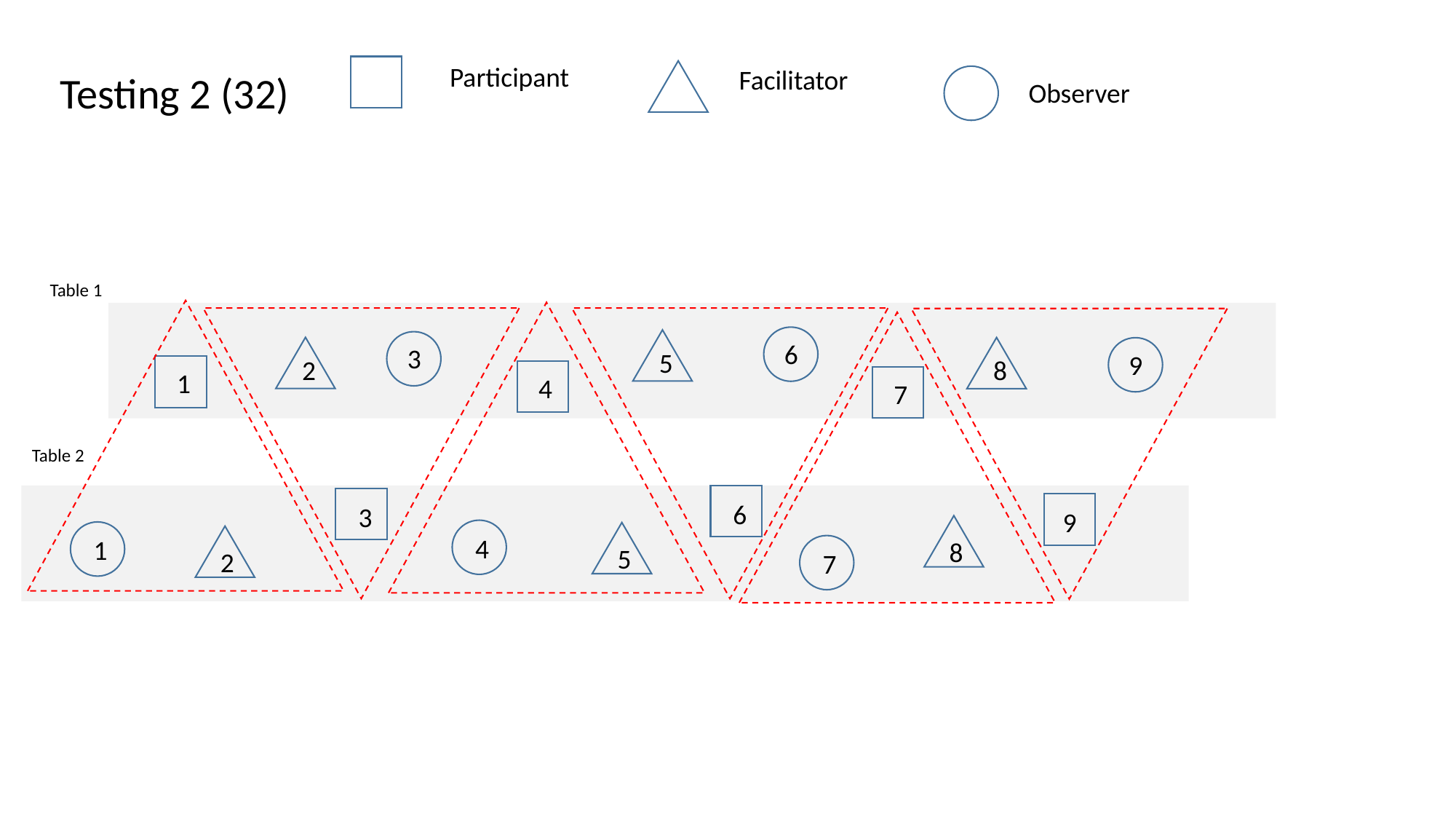

Participant

Facilitator
Testing 2 (32)

Observer
Table 1

6
3

5
9
2
8

1

4

7
Table 2

6

3
9

4

1
8

5
2
7